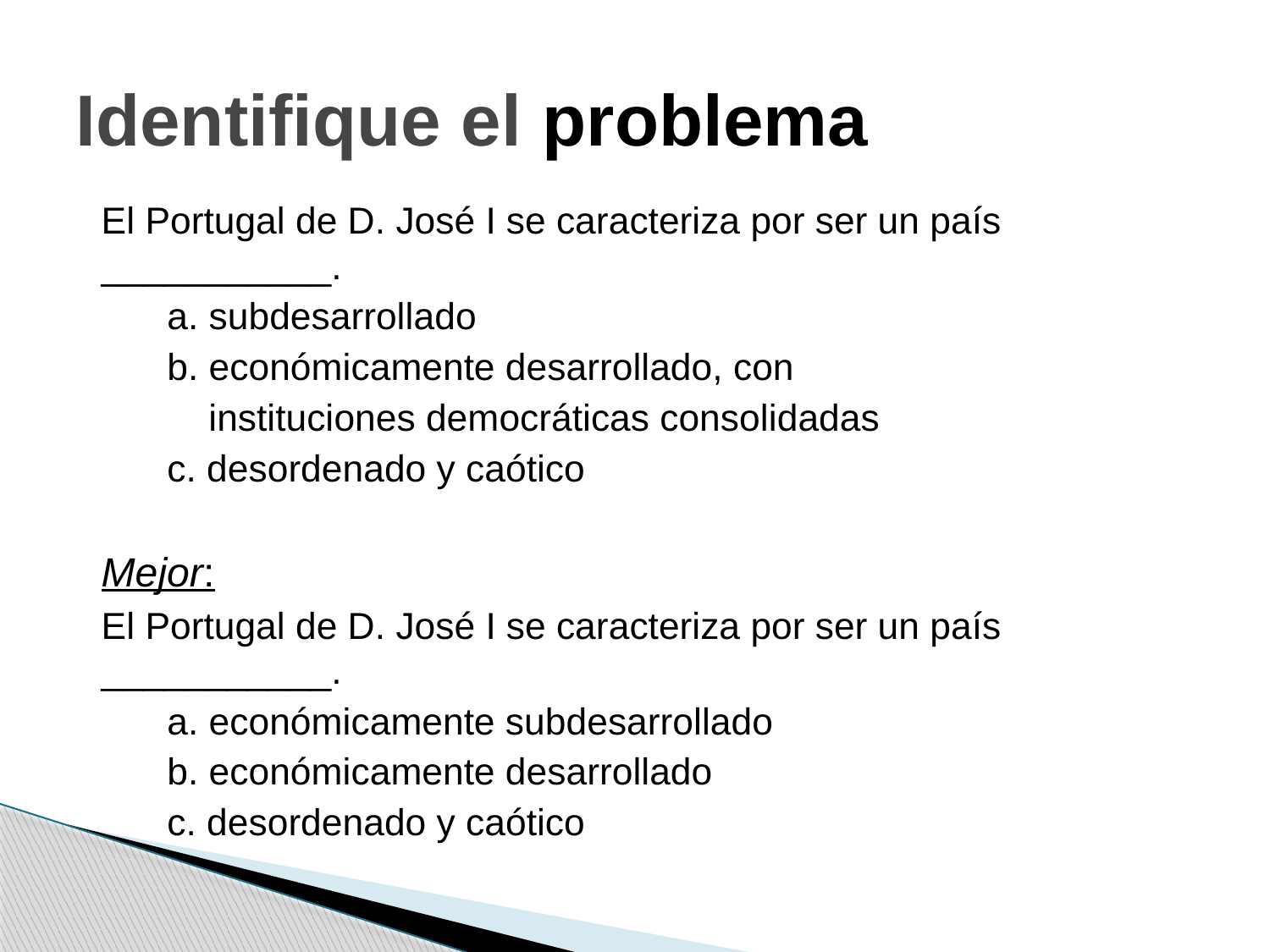

# Identifique el problema
El Portugal de D. José I se caracteriza por ser un país ___________.
a. subdesarrollado
b. económicamente desarrollado, con
    instituciones democráticas consolidadas
c. desordenado y caótico

Mejor:
El Portugal de D. José I se caracteriza por ser un país ___________.
a. económicamente subdesarrollado
b. económicamente desarrollado
c. desordenado y caótico